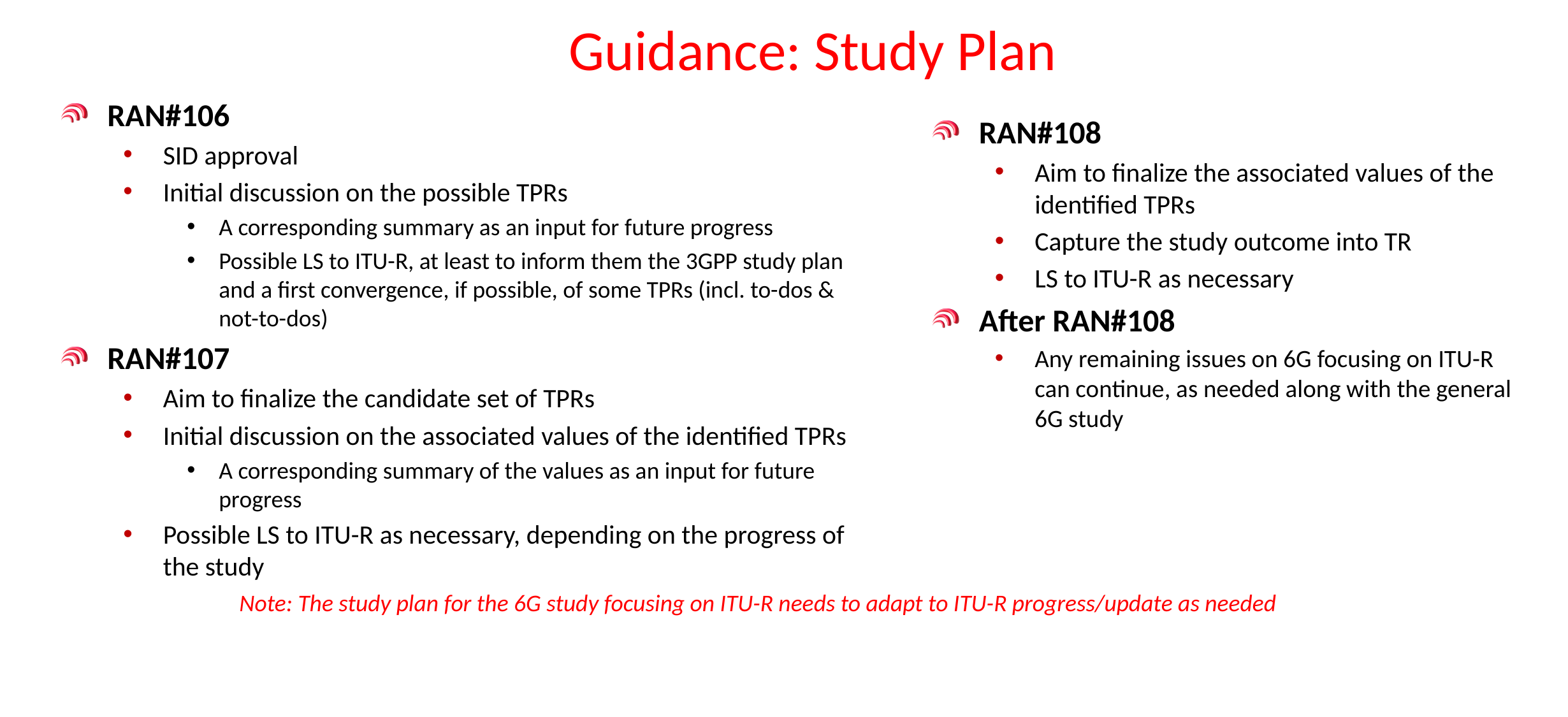

# Guidance: Study Plan
RAN#106
SID approval
Initial discussion on the possible TPRs
A corresponding summary as an input for future progress
Possible LS to ITU-R, at least to inform them the 3GPP study plan and a first convergence, if possible, of some TPRs (incl. to-dos & not-to-dos)
RAN#107
Aim to finalize the candidate set of TPRs
Initial discussion on the associated values of the identified TPRs
A corresponding summary of the values as an input for future progress
Possible LS to ITU-R as necessary, depending on the progress of the study

RAN#108
Aim to finalize the associated values of the identified TPRs
Capture the study outcome into TR
LS to ITU-R as necessary
After RAN#108
Any remaining issues on 6G focusing on ITU-R can continue, as needed along with the general 6G study

Note: The study plan for the 6G study focusing on ITU-R needs to adapt to ITU-R progress/update as needed